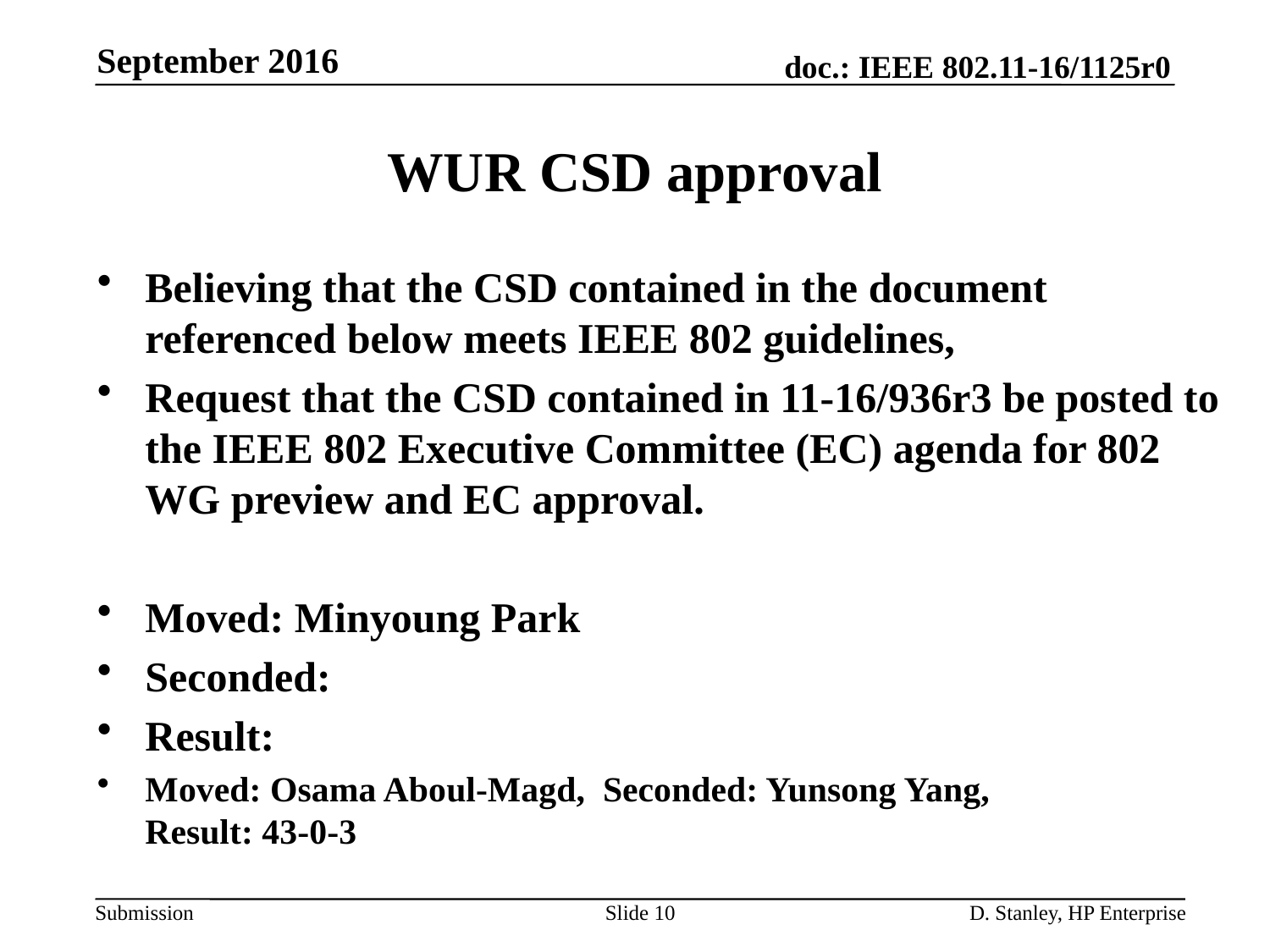

September 2016
# WUR CSD approval
Believing that the CSD contained in the document referenced below meets IEEE 802 guidelines,
Request that the CSD contained in 11-16/936r3 be posted to the IEEE 802 Executive Committee (EC) agenda for 802 WG preview and EC approval.

Moved: Minyoung Park
Seconded:
Result:
Moved: Osama Aboul-Magd,  Seconded: Yunsong Yang,
Result: 43-0-3

Slide 10
D. Stanley, HP Enterprise